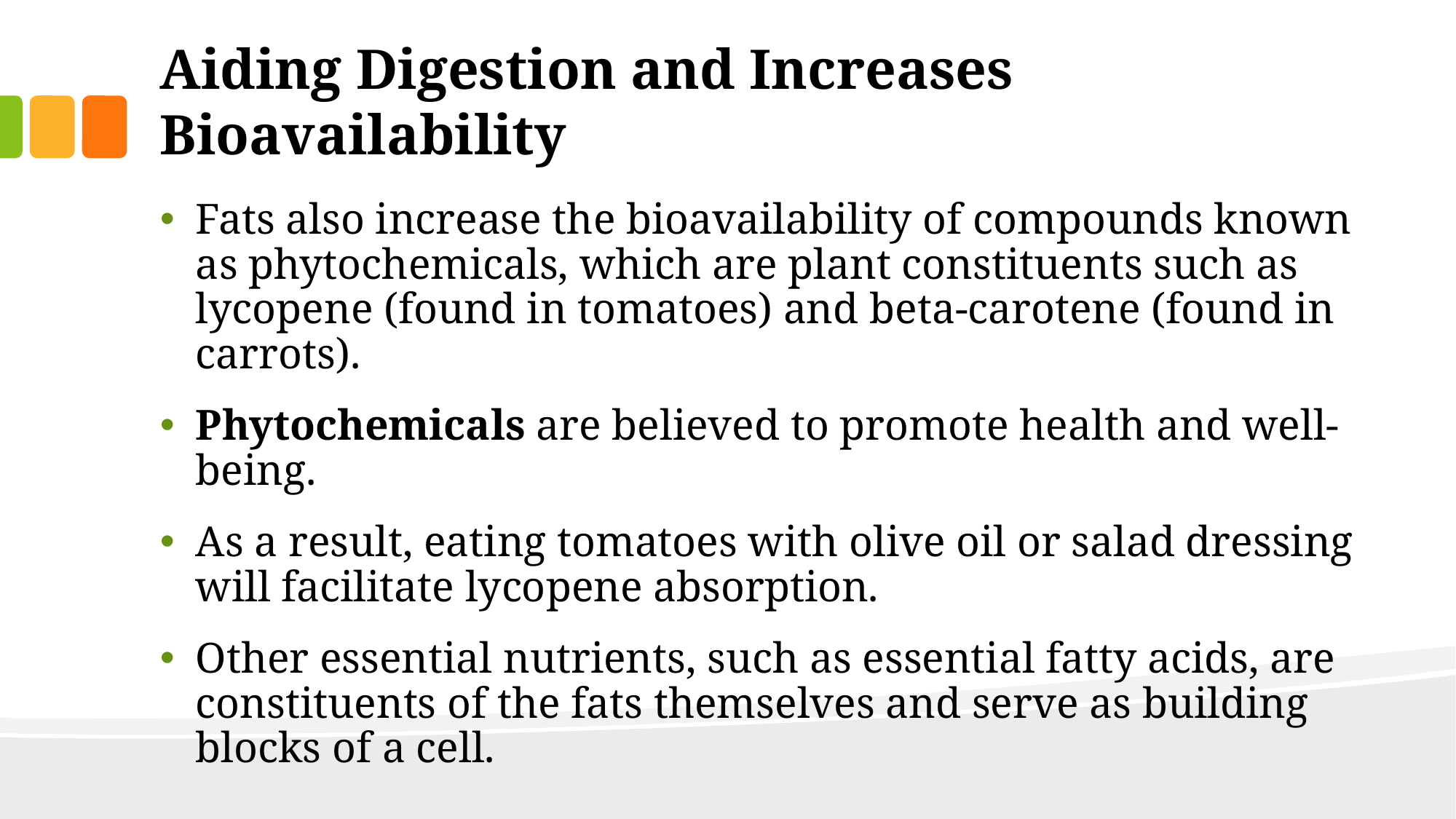

# Aiding Digestion and Increases Bioavailability
Fats also increase the bioavailability of compounds known as phytochemicals, which are plant constituents such as lycopene (found in tomatoes) and beta-carotene (found in carrots).
Phytochemicals are believed to promote health and well-being.
As a result, eating tomatoes with olive oil or salad dressing will facilitate lycopene absorption.
Other essential nutrients, such as essential fatty acids, are constituents of the fats themselves and serve as building blocks of a cell.